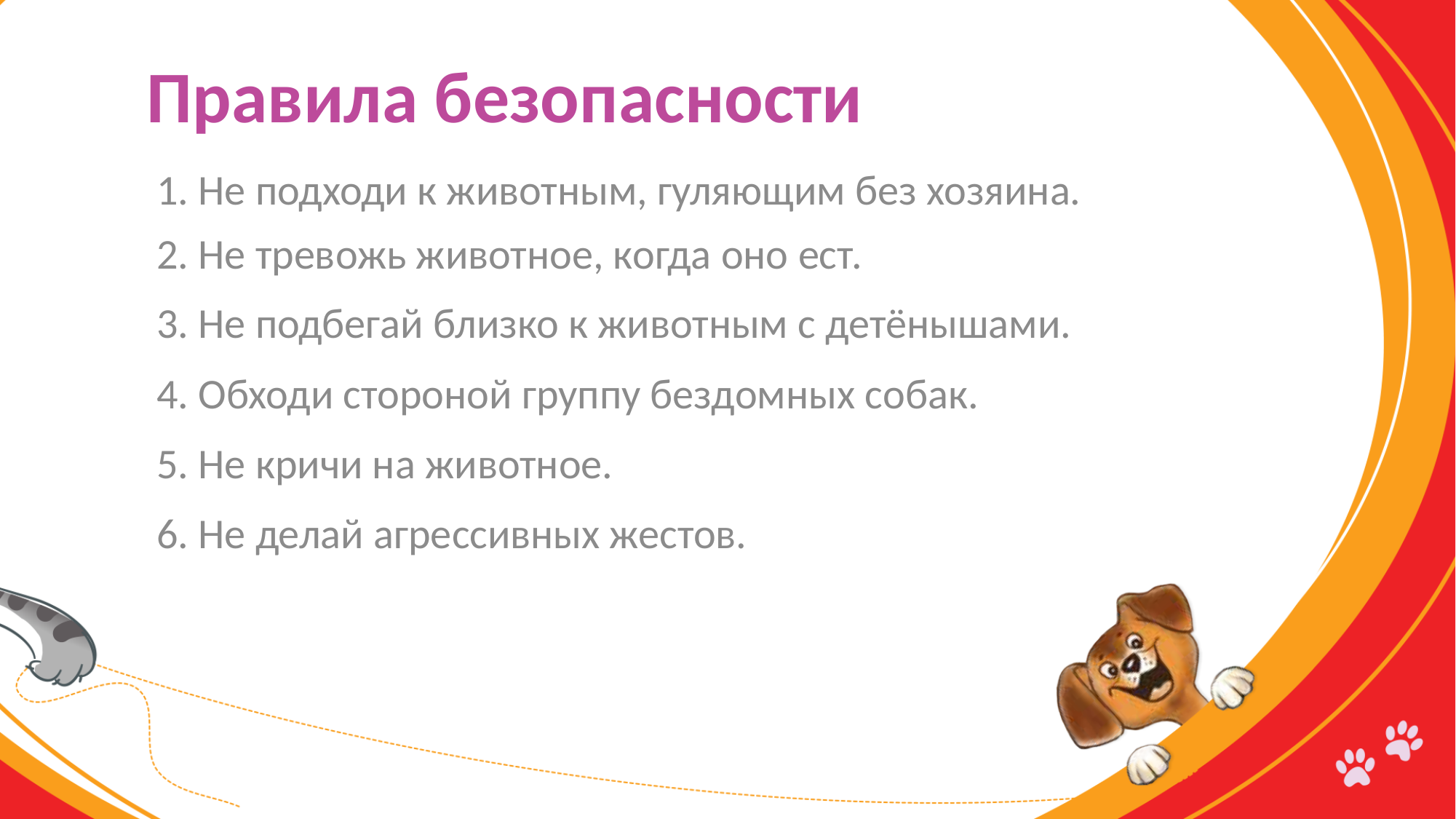

# Правила безопасности
1. Не подходи к животным, гуляющим без хозяина.
2. Не тревожь животное, когда оно ест.
3. Не подбегай близко к животным с детёнышами.
4. Обходи стороной группу бездомных собак.
5. Не кричи на животное.
6. Не делай агрессивных жестов.